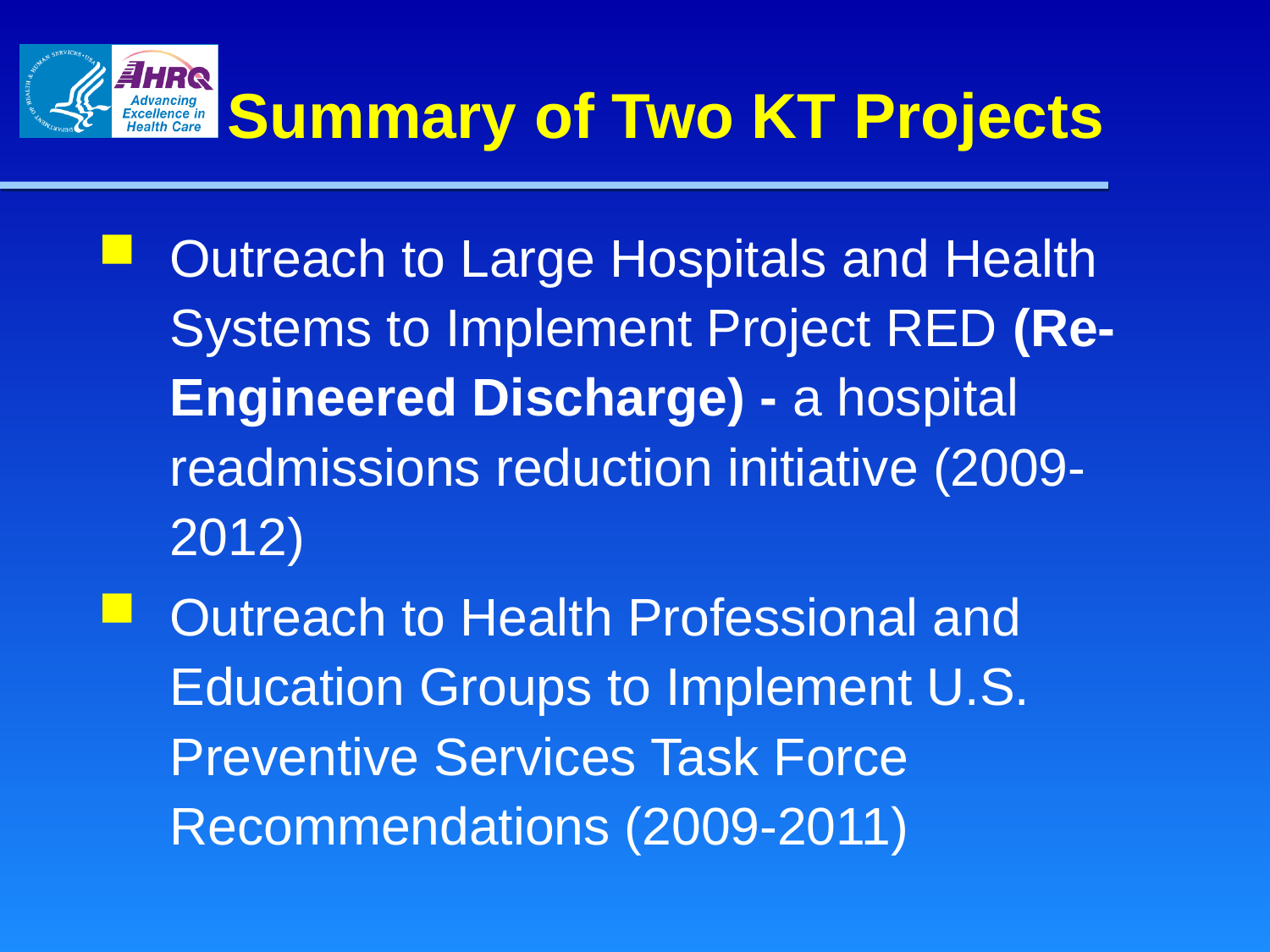

# Summary of Two KT Projects
Outreach to Large Hospitals and Health Systems to Implement Project RED (Re-Engineered Discharge) - a hospital readmissions reduction initiative (2009-2012)
Outreach to Health Professional and Education Groups to Implement U.S. Preventive Services Task Force Recommendations (2009-2011)